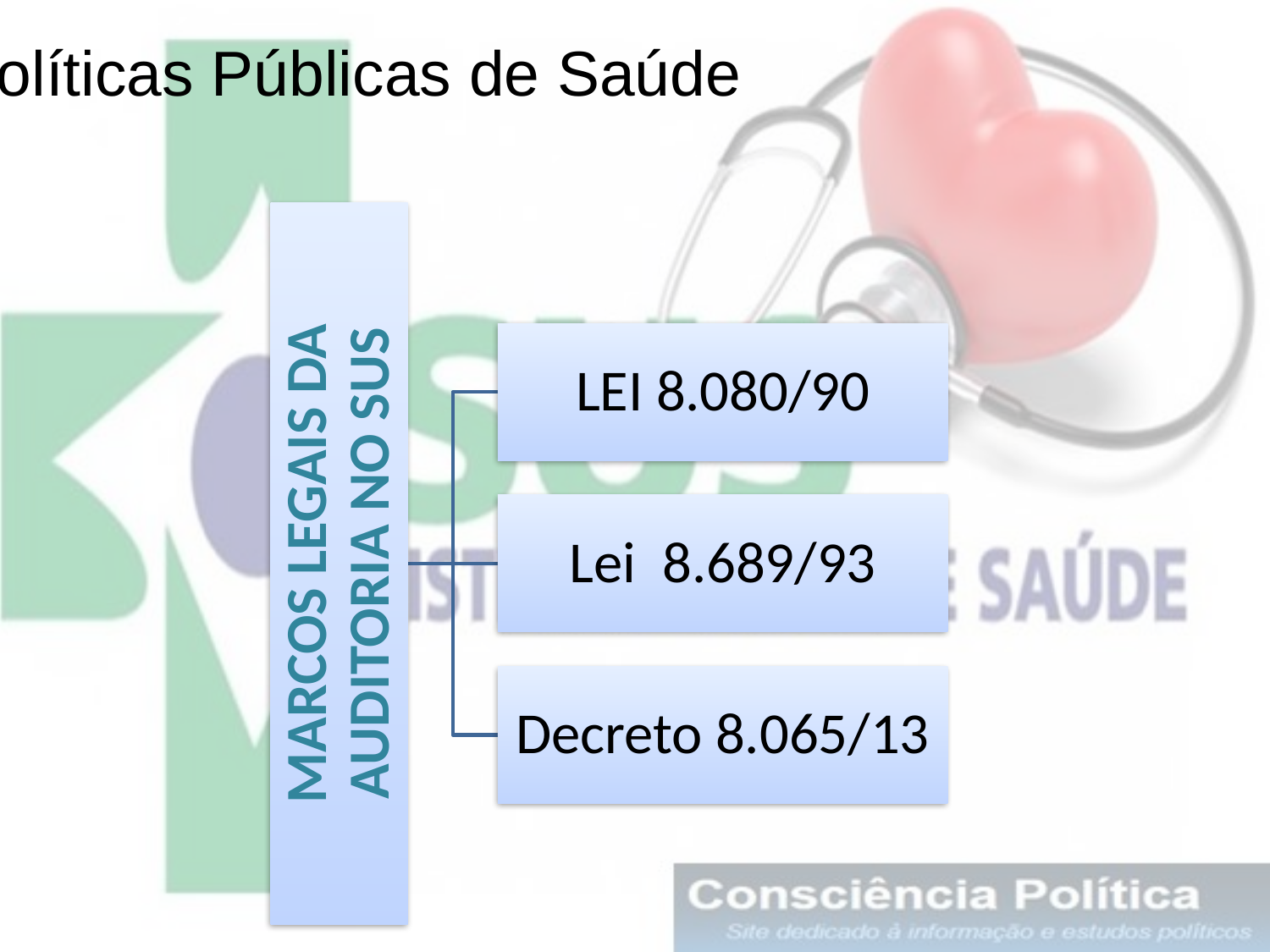

Políticas Públicas de Saúde

MARCOS LEGAIS DA AUDITORIA NO SUS
LEI 8.080/90
Lei  8.689/93
Decreto 8.065/13